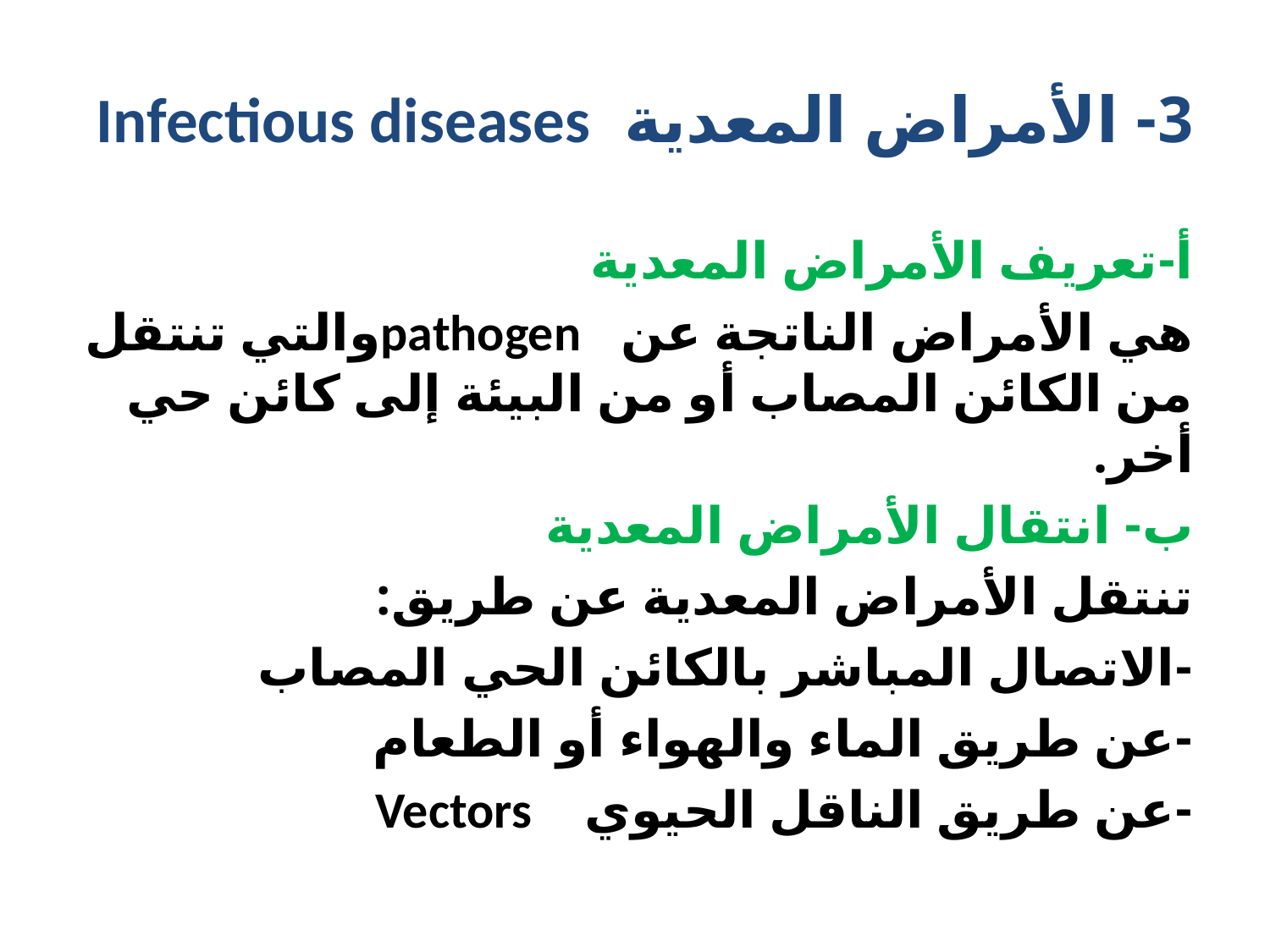

# 3- الأمراض المعدية  Infectious diseases
أ-تعريف الأمراض المعدية
هي الأمراض الناتجة عن   pathogenوالتي تنتقل من الكائن المصاب أو من البيئة إلى كائن حي أخر.
ب- انتقال الأمراض المعدية
تنتقل الأمراض المعدية عن طريق:
-الاتصال المباشر بالكائن الحي المصاب
-عن طريق الماء والهواء أو الطعام
-عن طريق الناقل الحيوي    Vectors